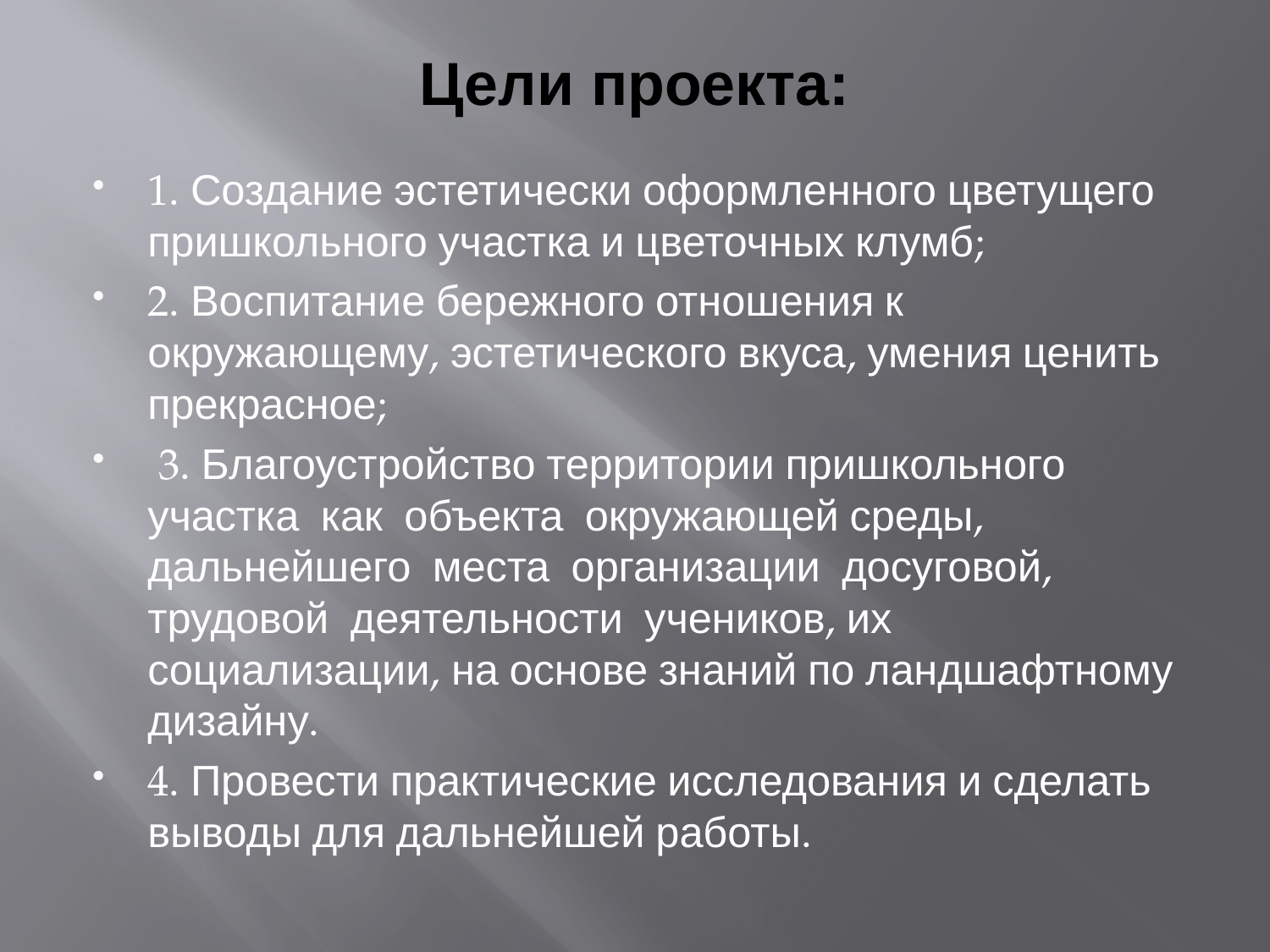

# Цели проекта:
1. Создание эстетически оформленного цветущего пришкольного участка и цветочных клумб;
2. Воспитание бережного отношения к окружающему, эстетического вкуса, умения ценить прекрасное;
 3. Благоустройство территории пришкольного участка  как  объекта  окружающей среды, дальнейшего  места  организации  досуговой,  трудовой  деятельности  учеников, их  социализации, на основе знаний по ландшафтному дизайну.
4. Провести практические исследования и сделать выводы для дальнейшей работы.